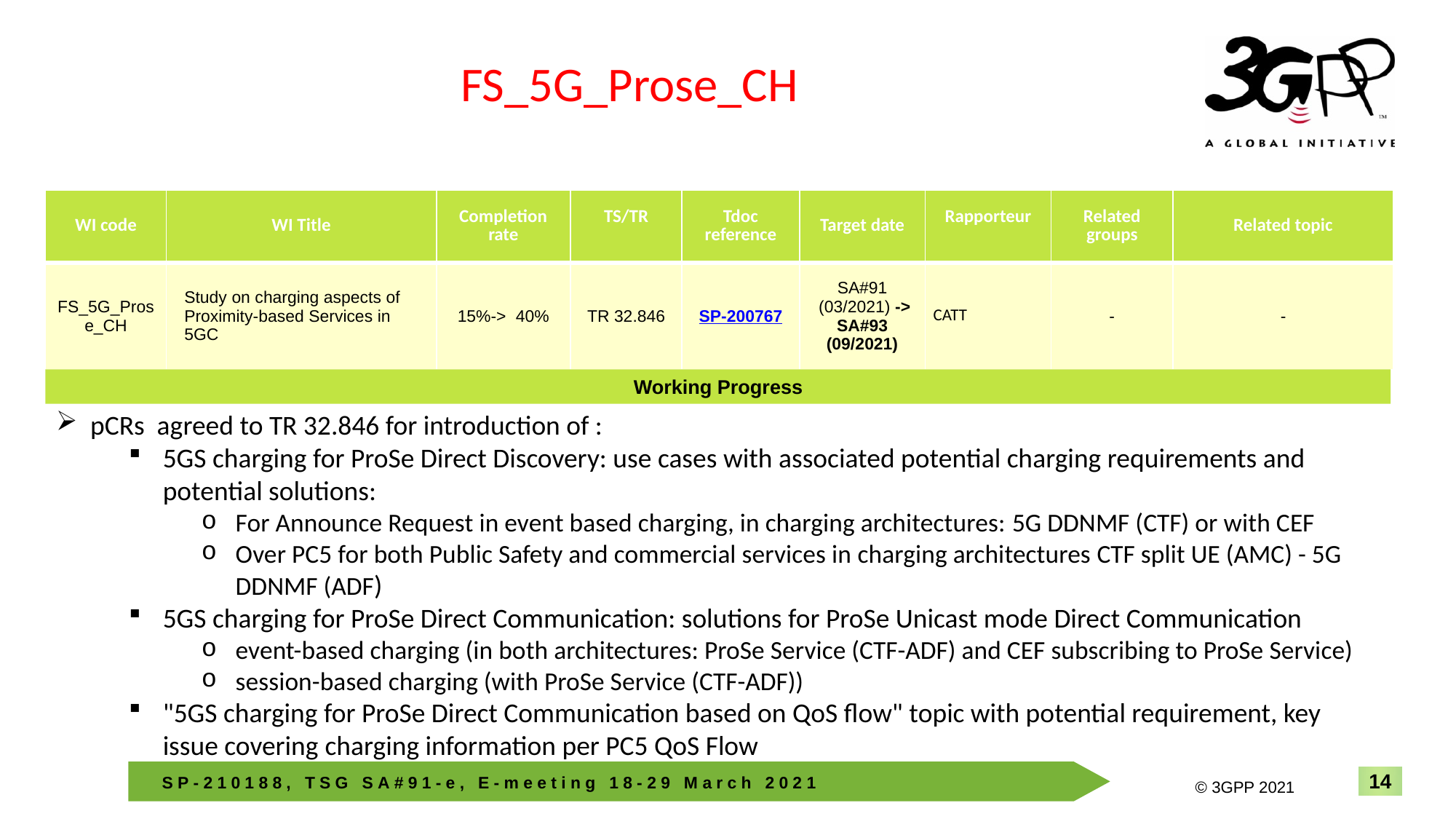

FS_5G_Prose_CH
| WI code | WI Title | Completion rate | TS/TR | Tdoc reference | Target date | Rapporteur | Related groups | Related topic |
| --- | --- | --- | --- | --- | --- | --- | --- | --- |
| FS\_5G\_Prose\_CH | Study on charging aspects of Proximity-based Services in 5GC | 15%-> 40% | TR 32.846 | SP-200767 | SA#91 (03/2021) -> SA#93 (09/2021) | CATT | - | - |
Working Progress
pCRs  agreed to TR 32.846 for introduction of :
5GS charging for ProSe Direct Discovery: use cases with associated potential charging requirements and potential solutions:
For Announce Request in event based charging, in charging architectures: 5G DDNMF (CTF) or with CEF
Over PC5 for both Public Safety and commercial services in charging architectures CTF split UE (AMC) - 5G DDNMF (ADF)
5GS charging for ProSe Direct Communication: solutions for ProSe Unicast mode Direct Communication
event-based charging (in both architectures: ProSe Service (CTF-ADF) and CEF subscribing to ProSe Service)
session-based charging (with ProSe Service (CTF-ADF))
"5GS charging for ProSe Direct Communication based on QoS flow" topic with potential requirement, key issue covering charging information per PC5 QoS Flow